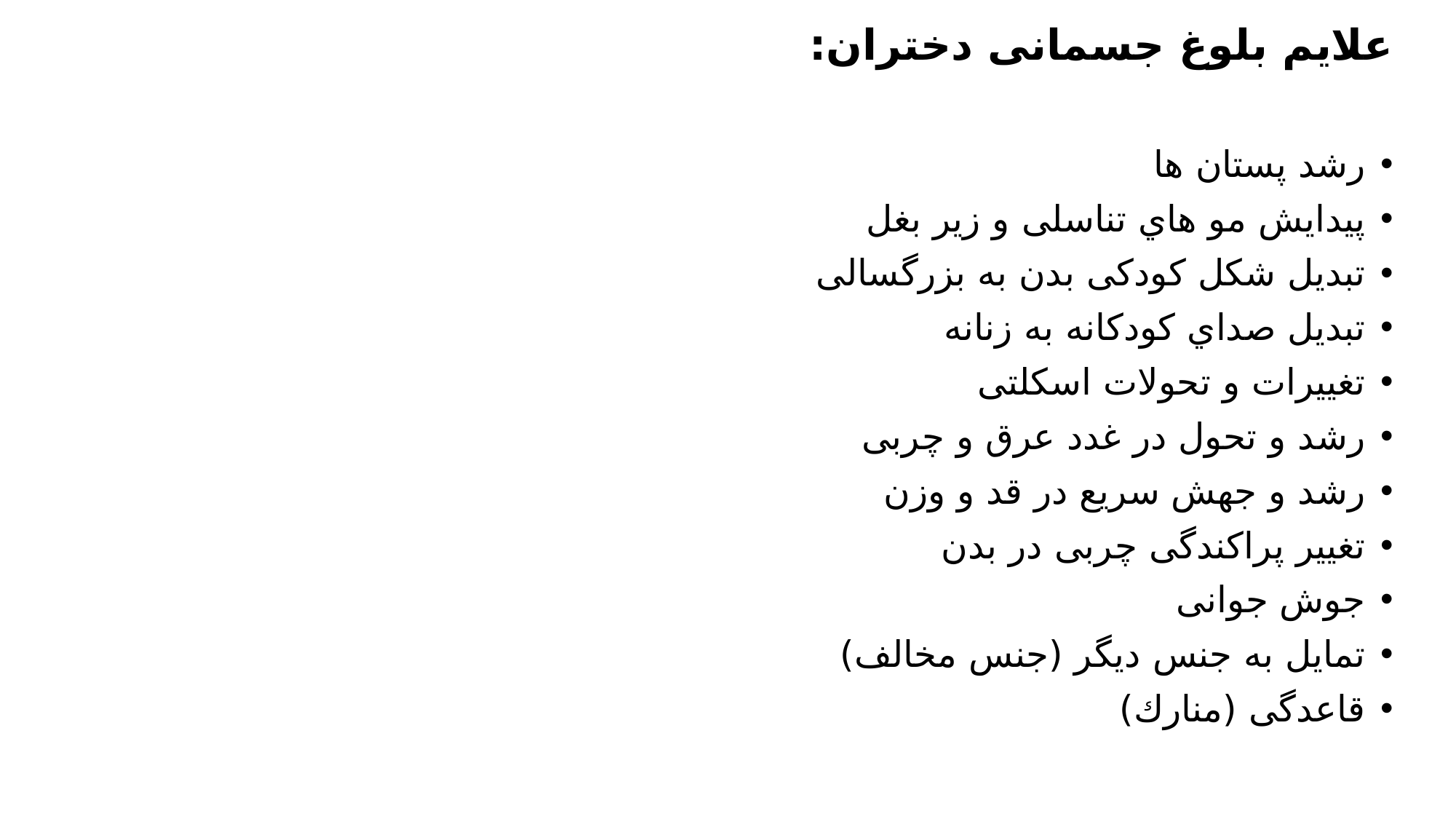

علایم بلوغ جسمانی دختران:

رشد پستان ها
پیدایش مو هاي تناسلی و زیر بغل
تبدیل شکل کودکی بدن به بزرگسالی
تبدیل صداي کودکانه به زنانه
تغییرات و تحولات اسکلتی
رشد و تحول در غدد عرق و چربی
رشد و جهش سریع در قد و وزن
تغییر پراکندگی چربی در بدن
جوش جوانی
تمایل به جنس دیگر (جنس مخالف)
قاعدگی (منارك)